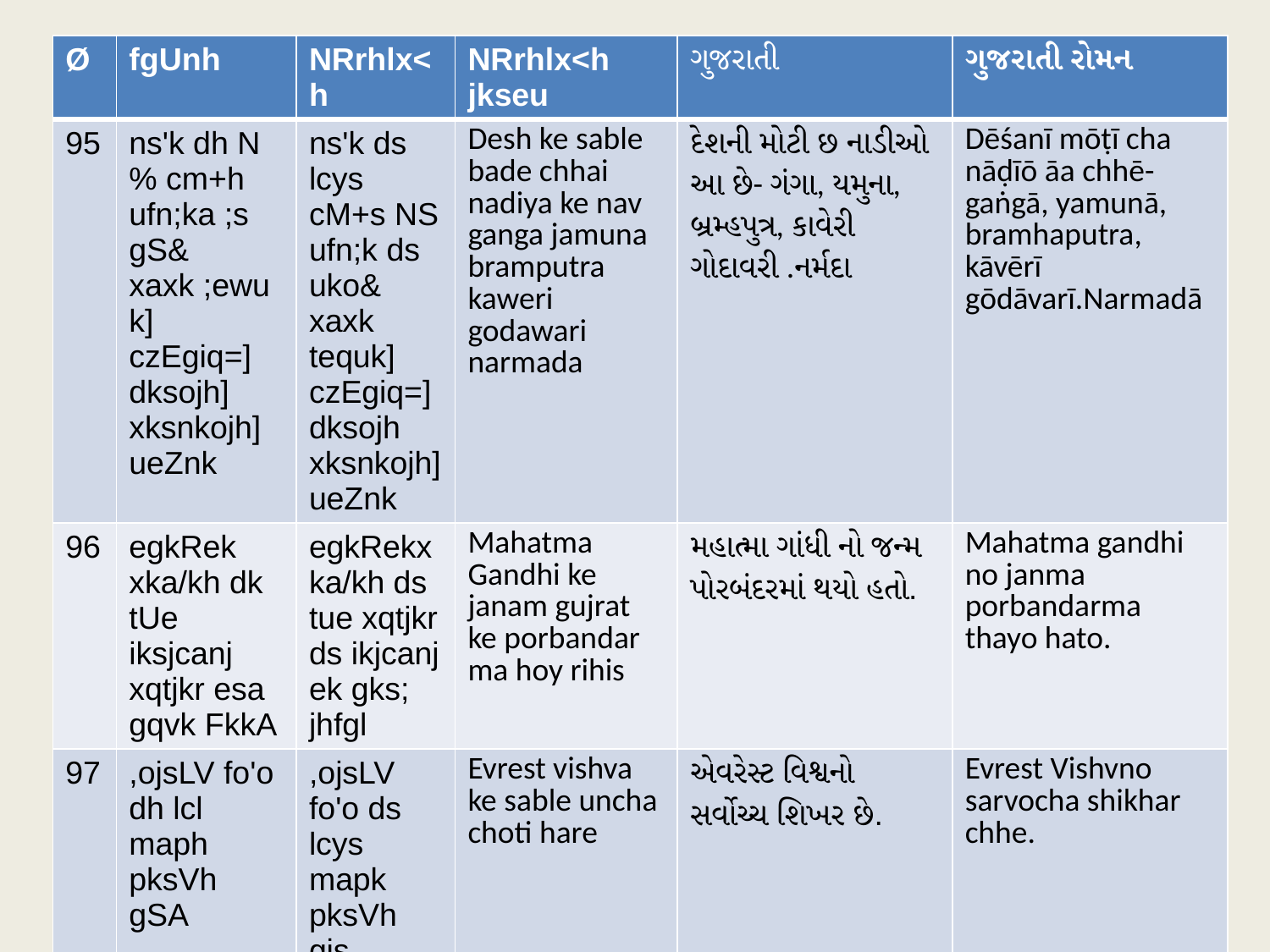

| Ø | fgUnh | NRrhlx<h | NRrhlx<h jkseu | ગુજરાતી | ગુજરાતી રોમન |
| --- | --- | --- | --- | --- | --- |
| 95 | ns'k dh N% cm+h ufn;ka ;s gS& xaxk ;ewuk] czEgiq=] dksojh] xksnkojh] ueZnk | ns'k ds lcys cM+s NS ufn;k ds uko& xaxk tequk] czEgiq=] dksojh xksnkojh] ueZnk | Desh ke sable bade chhai nadiya ke nav ganga jamuna bramputra kaweri godawari narmada | દેશની મોટી છ નાડીઓ આ છે- ગંગા, યમુના, બ્રમ્હપુત્ર, કાવેરી ગોદાવરી .નર્મદા | Dēśanī mōṭī cha nāḍīō āa chhē- gaṅgā, yamunā, bramhaputra, kāvērī gōdāvarī.Narmadā |
| 96 | egkRek xka/kh dk tUe iksjcanj xqtjkr esa gqvk FkkA | egkRekxka/kh ds tue xqtjkr ds ikjcanj ek gks; jhfgl | Mahatma Gandhi ke janam gujrat ke porbandar ma hoy rihis | મહાત્મા ગાંધી નો જન્મ પોરબંદરમાં થયો હતો. | Mahatma gandhi no janma porbandarma thayo hato. |
| 97 | ,ojsLV fo'o dh lcl maph pksVh gSA | ,ojsLV fo'o ds lcys mapk pksVh gjs | Evrest vishva ke sable uncha choti hare | એવરેસ્ટ વિશ્વનો સર્વોચ્ચ શિખર છે. | Evrest Vishvno sarvocha shikhar chhe. |
#